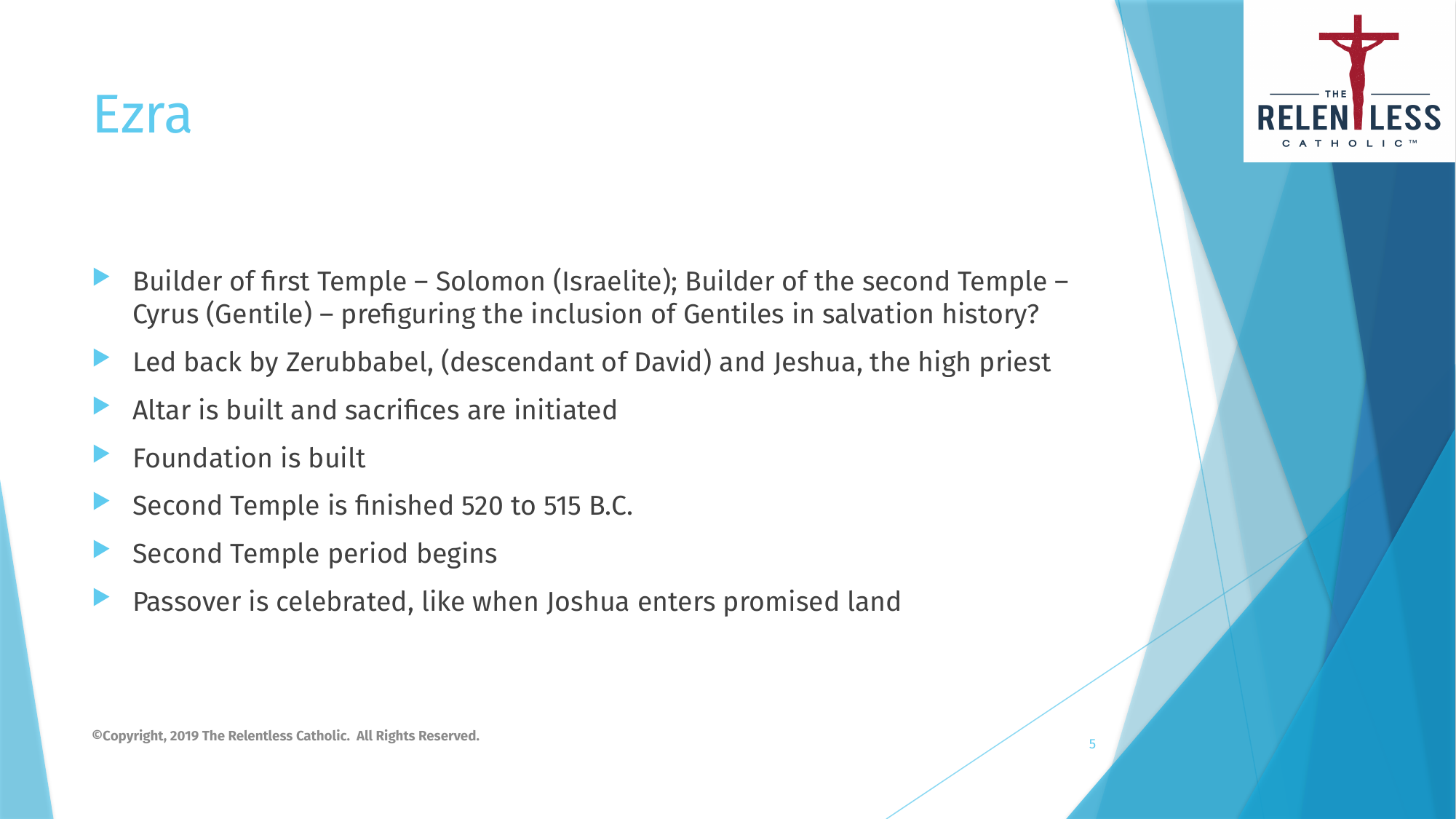

# Ezra
Builder of first Temple – Solomon (Israelite); Builder of the second Temple – Cyrus (Gentile) – prefiguring the inclusion of Gentiles in salvation history?
Led back by Zerubbabel, (descendant of David) and Jeshua, the high priest
Altar is built and sacrifices are initiated
Foundation is built
Second Temple is finished 520 to 515 B.C.
Second Temple period begins
Passover is celebrated, like when Joshua enters promised land
©Copyright, 2019 The Relentless Catholic.  All Rights Reserved.

5